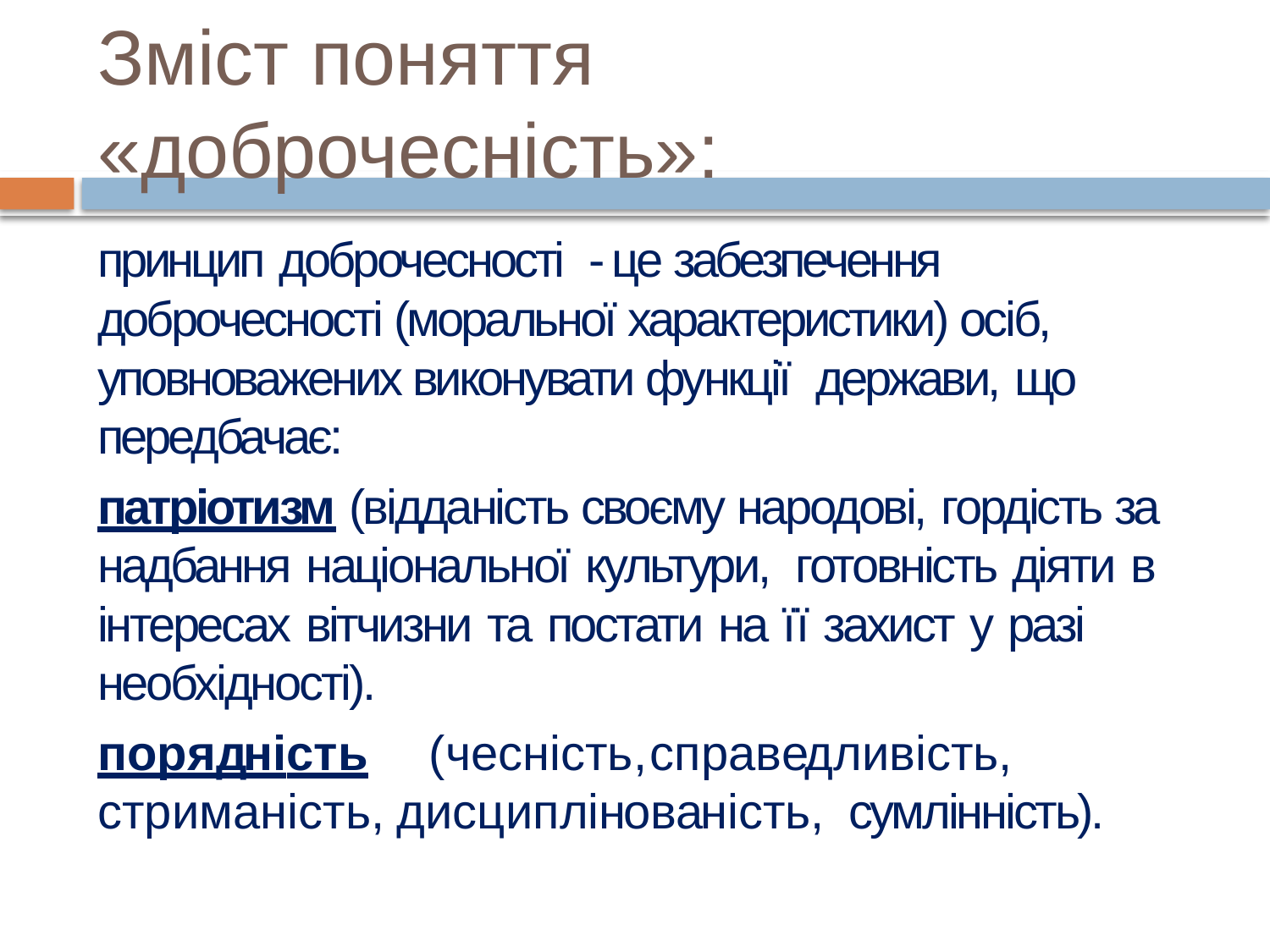

# Зміст поняття «доброчесність»:
принцип доброчесності  - це забезпечення  доброчесності (моральної характеристики) осіб, уповноважених виконувати функції  держави, що передбачає:
патріотизм (відданість своєму народові, гордість за надбання національної культури,  готовність діяти в інтересах вітчизни та постати на її захист у разі необхідності).
порядність	(чесність,	справедливість, стриманість, дисциплінованість,  сумлінність).